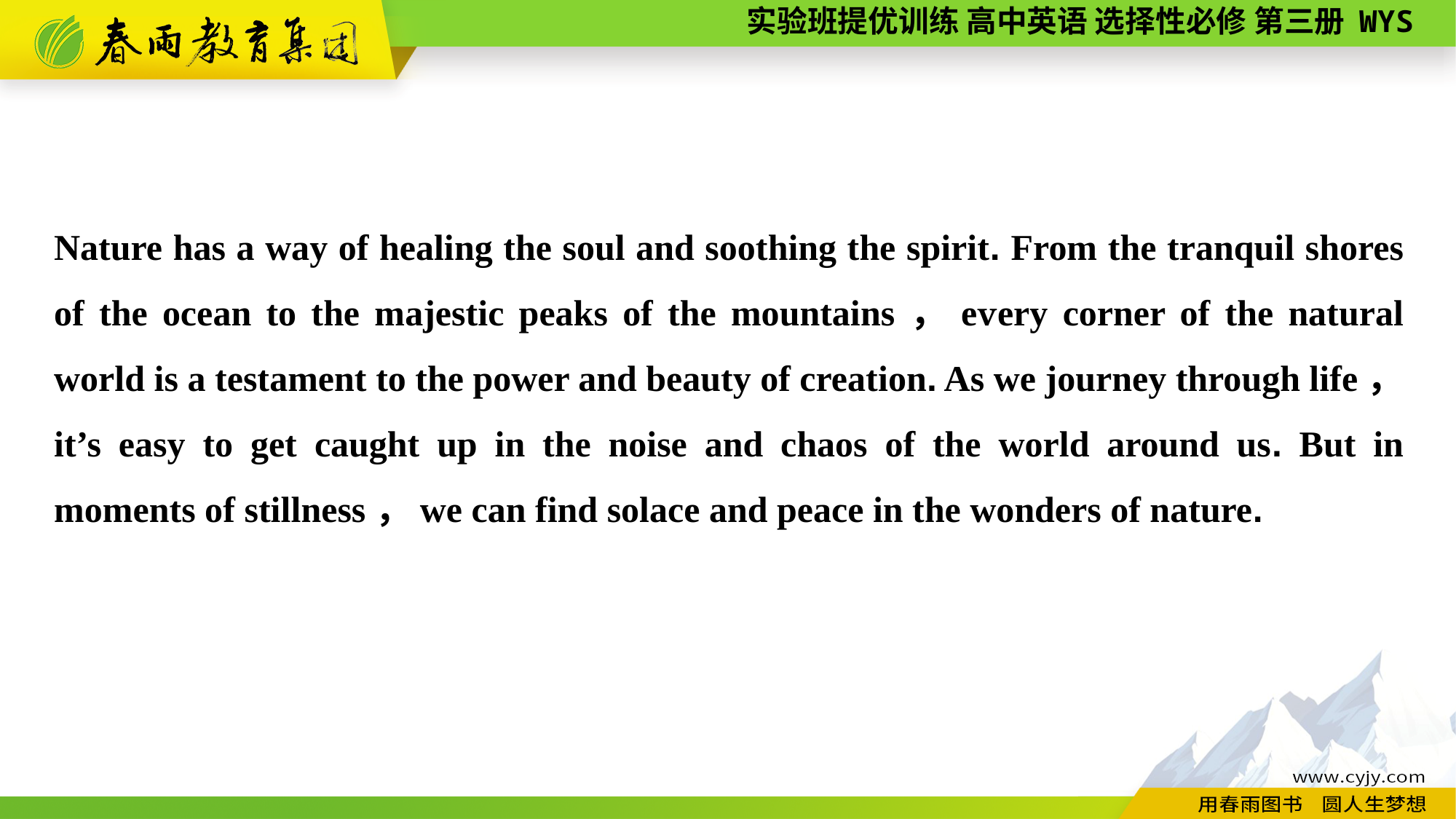

Nature has a way of healing the soul and soothing the spirit. From the tranquil shores of the ocean to the majestic peaks of the mountains，every corner of the natural world is a testament to the power and beauty of creation. As we journey through life，it’s easy to get caught up in the noise and chaos of the world around us. But in moments of stillness，we can find solace and peace in the wonders of nature.